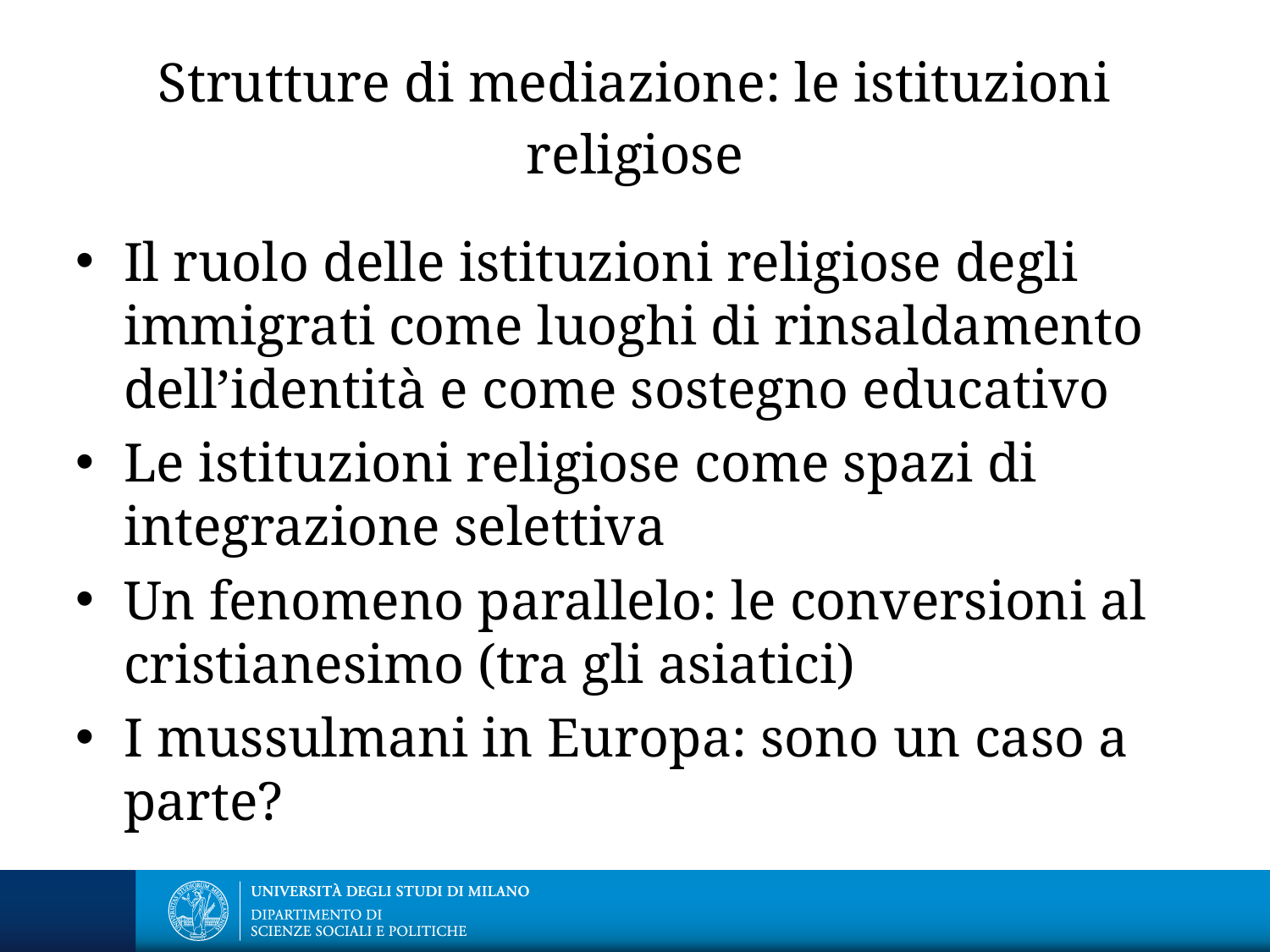

# Strutture di mediazione: le istituzioni religiose
Il ruolo delle istituzioni religiose degli immigrati come luoghi di rinsaldamento dell’identità e come sostegno educativo
Le istituzioni religiose come spazi di integrazione selettiva
Un fenomeno parallelo: le conversioni al cristianesimo (tra gli asiatici)
I mussulmani in Europa: sono un caso a parte?